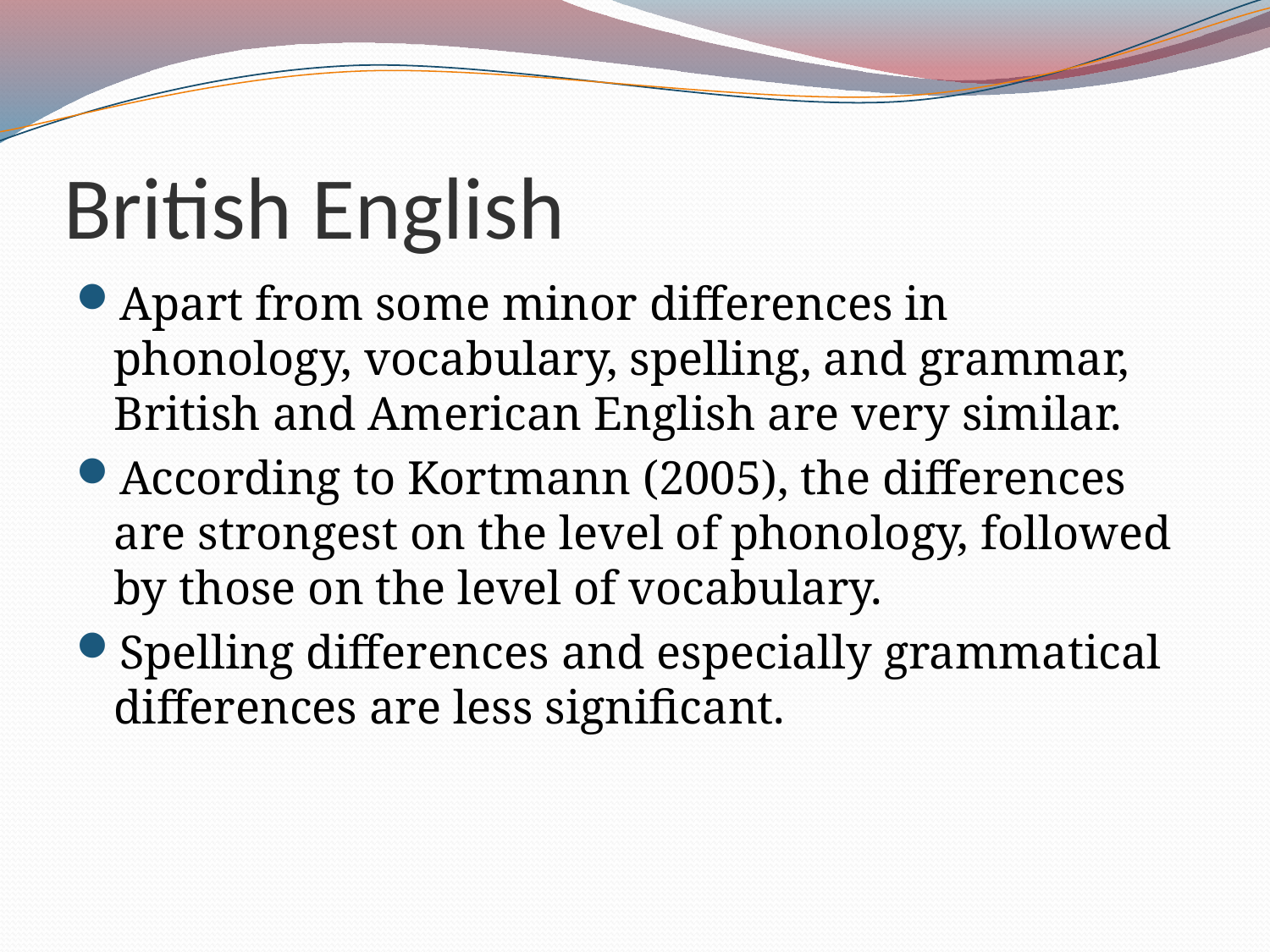

# British English
Apart from some minor differences in phonology, vocabulary, spelling, and grammar, British and American English are very similar.
According to Kortmann (2005), the differences are strongest on the level of phonology, followed by those on the level of vocabulary.
Spelling differences and especially grammatical differences are less significant.